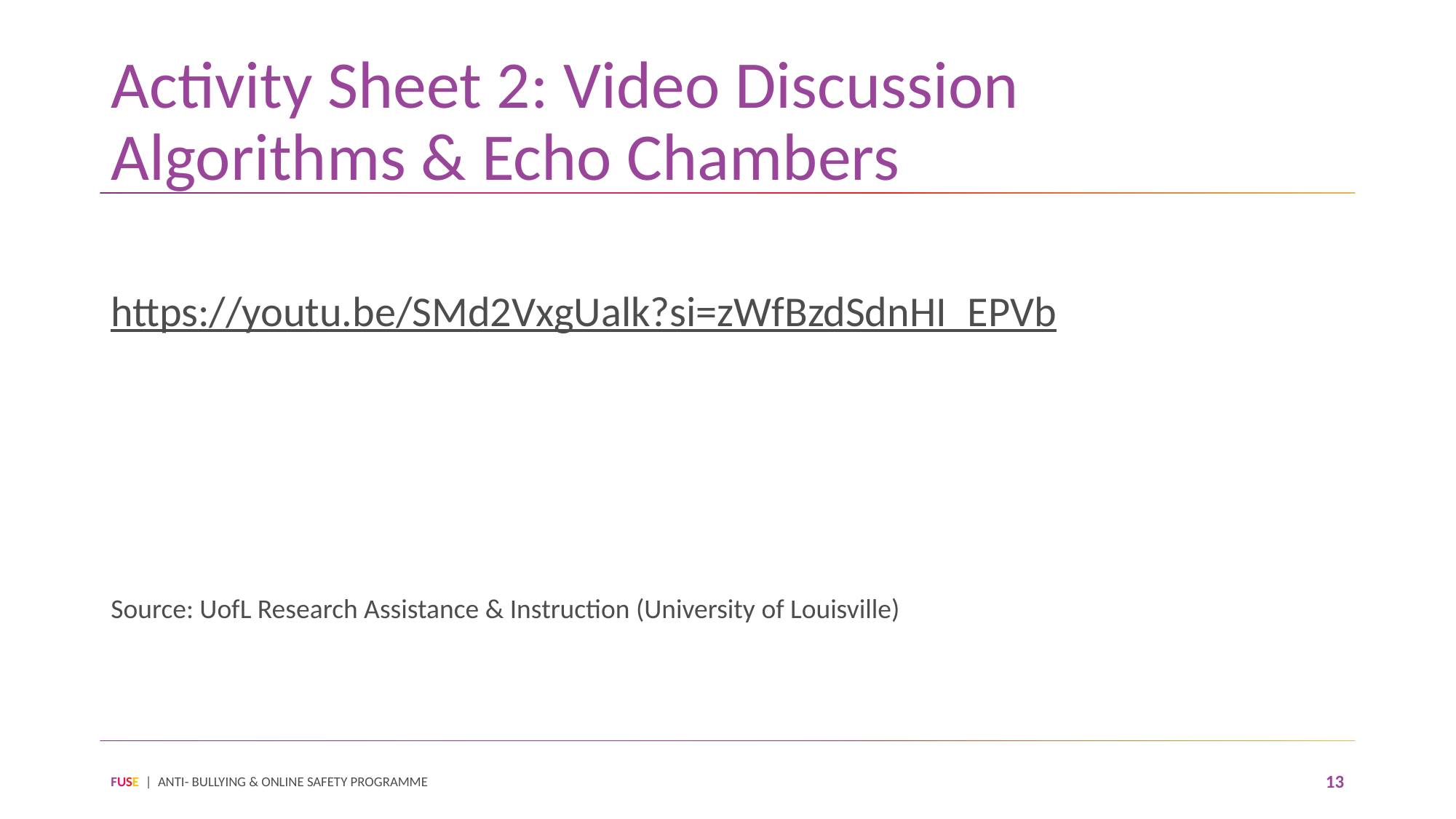

# Activity Sheet 2: Video Discussion Algorithms & Echo Chambers

https://youtu.be/SMd2VxgUalk?si=zWfBzdSdnHI_EPVb

Source: UofL Research Assistance & Instruction (University of Louisville)
FUSE  |  ANTI- BULLYING & ONLINE SAFETY PROGRAMME
13